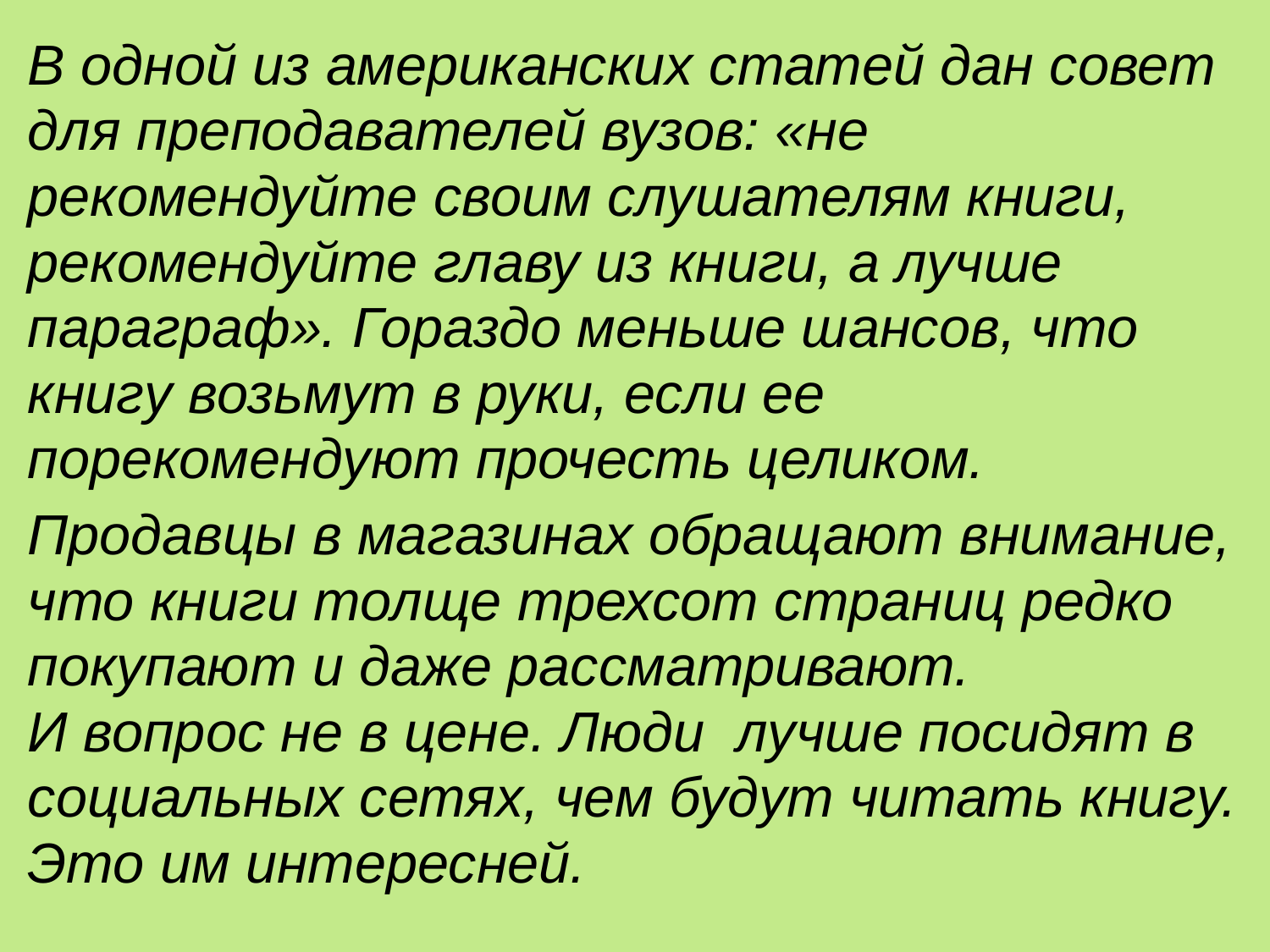

В одной из американских статей дан совет для преподавателей вузов: «не рекомендуйте своим слушателям книги, рекомендуйте главу из книги, а лучше параграф». Гораздо меньше шансов, что книгу возьмут в руки, если ее порекомендуют прочесть целиком.
Продавцы в магазинах обращают внимание, что книги толще трехсот страниц редко покупают и даже рассматривают.
И вопрос не в цене. Люди  лучше посидят в социальных сетях, чем будут читать книгу. Это им интересней.